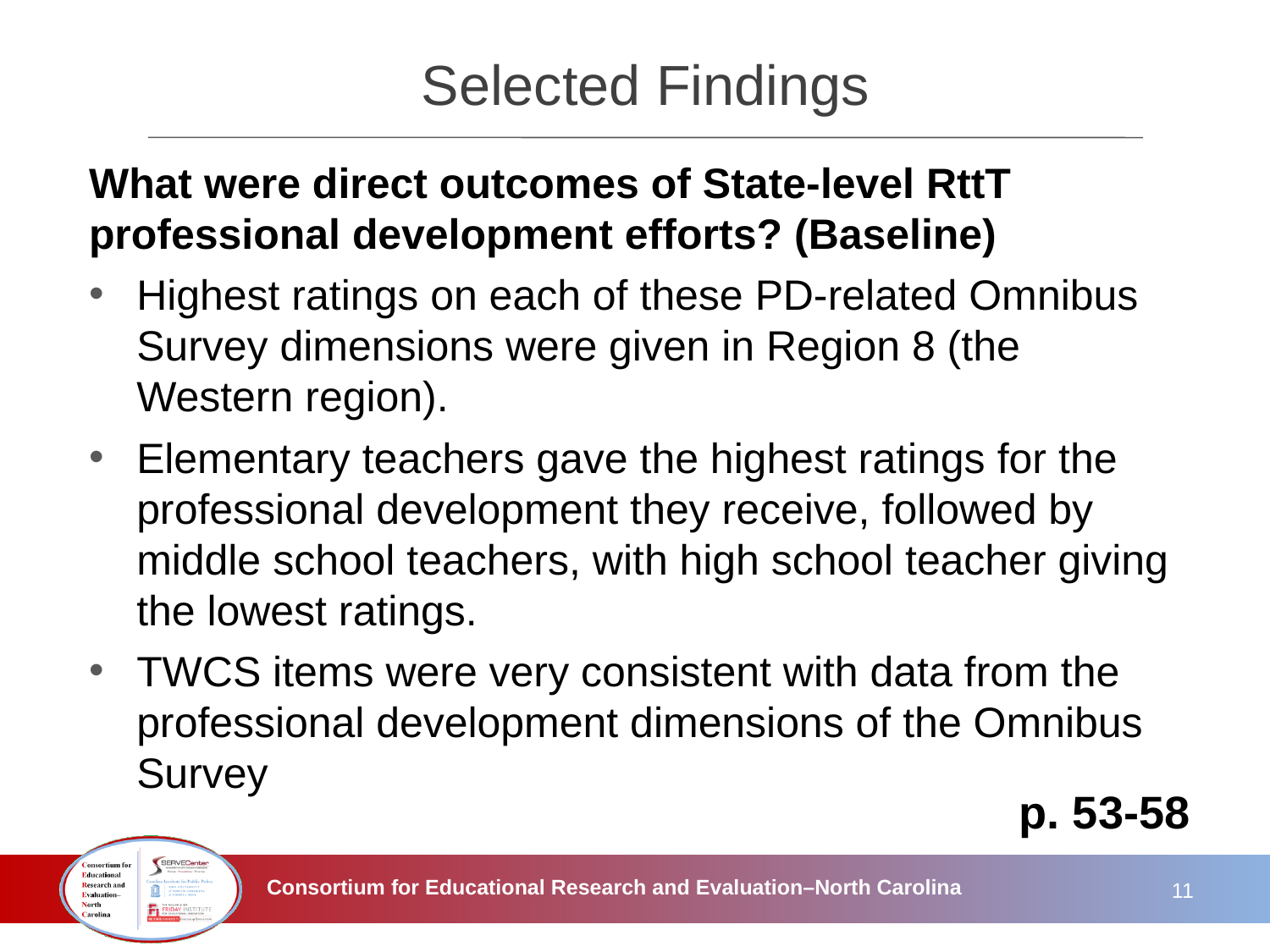

# Selected Findings
What were direct outcomes of State-level RttT professional development efforts? (Baseline)
Highest ratings on each of these PD-related Omnibus Survey dimensions were given in Region 8 (the Western region).
Elementary teachers gave the highest ratings for the professional development they receive, followed by middle school teachers, with high school teacher giving the lowest ratings.
TWCS items were very consistent with data from the professional development dimensions of the Omnibus Survey
p. 53-58
11